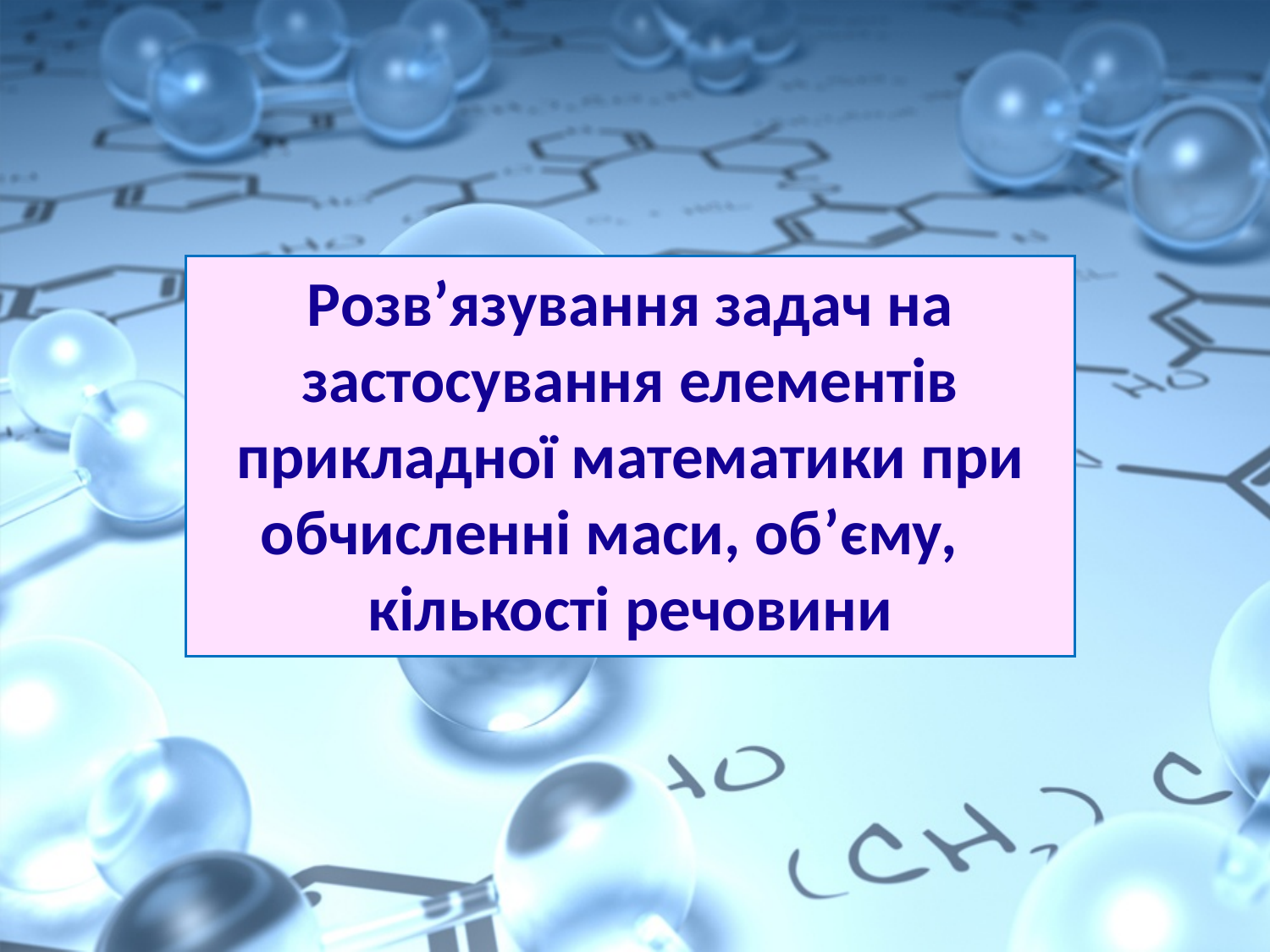

Розв’язування задач на застосування елементів прикладної математики при обчисленні маси, об’єму,    кількості речовини